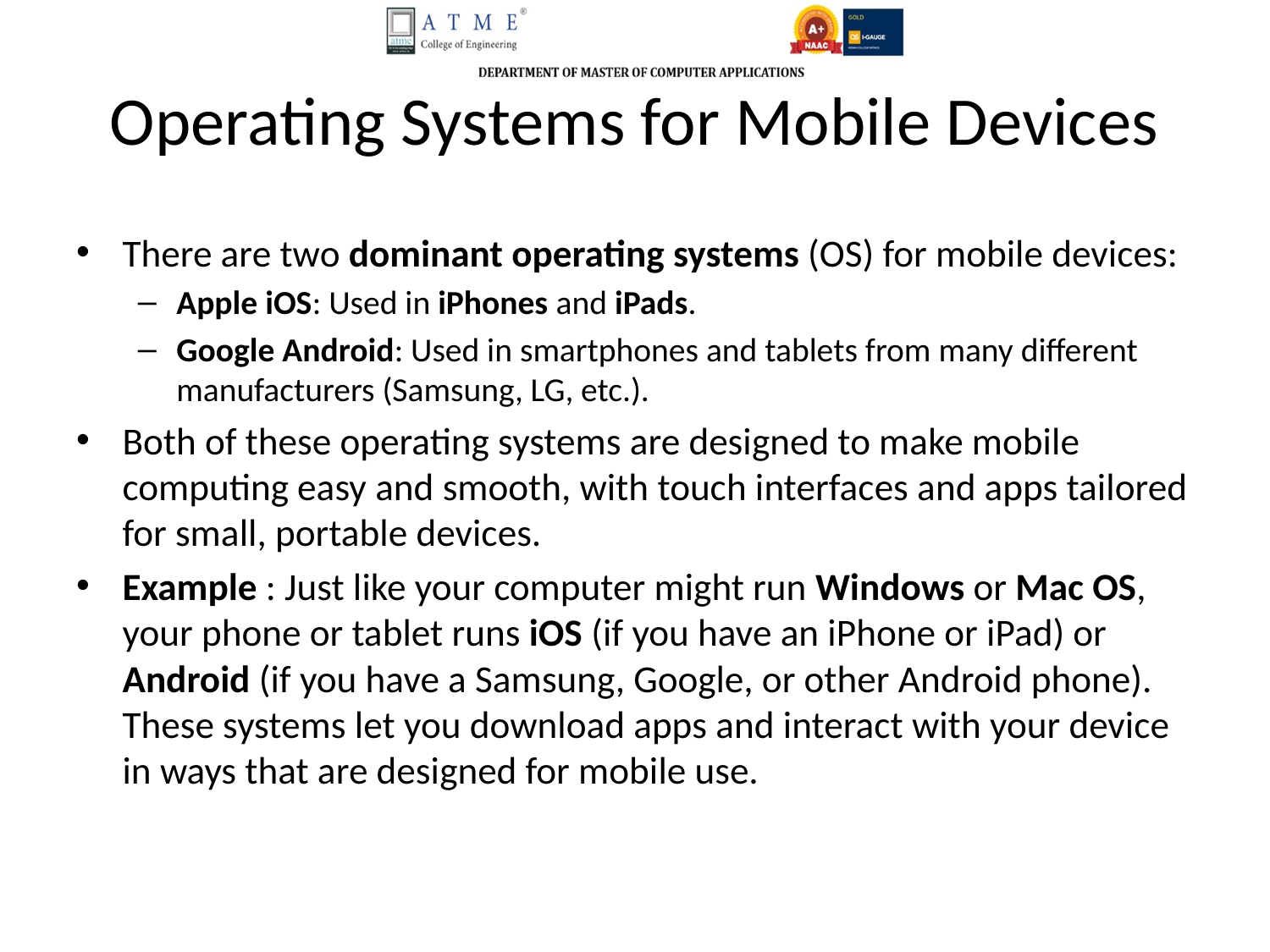

# Operating Systems for Mobile Devices
There are two dominant operating systems (OS) for mobile devices:
Apple iOS: Used in iPhones and iPads.
Google Android: Used in smartphones and tablets from many different manufacturers (Samsung, LG, etc.).
Both of these operating systems are designed to make mobile computing easy and smooth, with touch interfaces and apps tailored for small, portable devices.
Example : Just like your computer might run Windows or Mac OS, your phone or tablet runs iOS (if you have an iPhone or iPad) or Android (if you have a Samsung, Google, or other Android phone). These systems let you download apps and interact with your device in ways that are designed for mobile use.